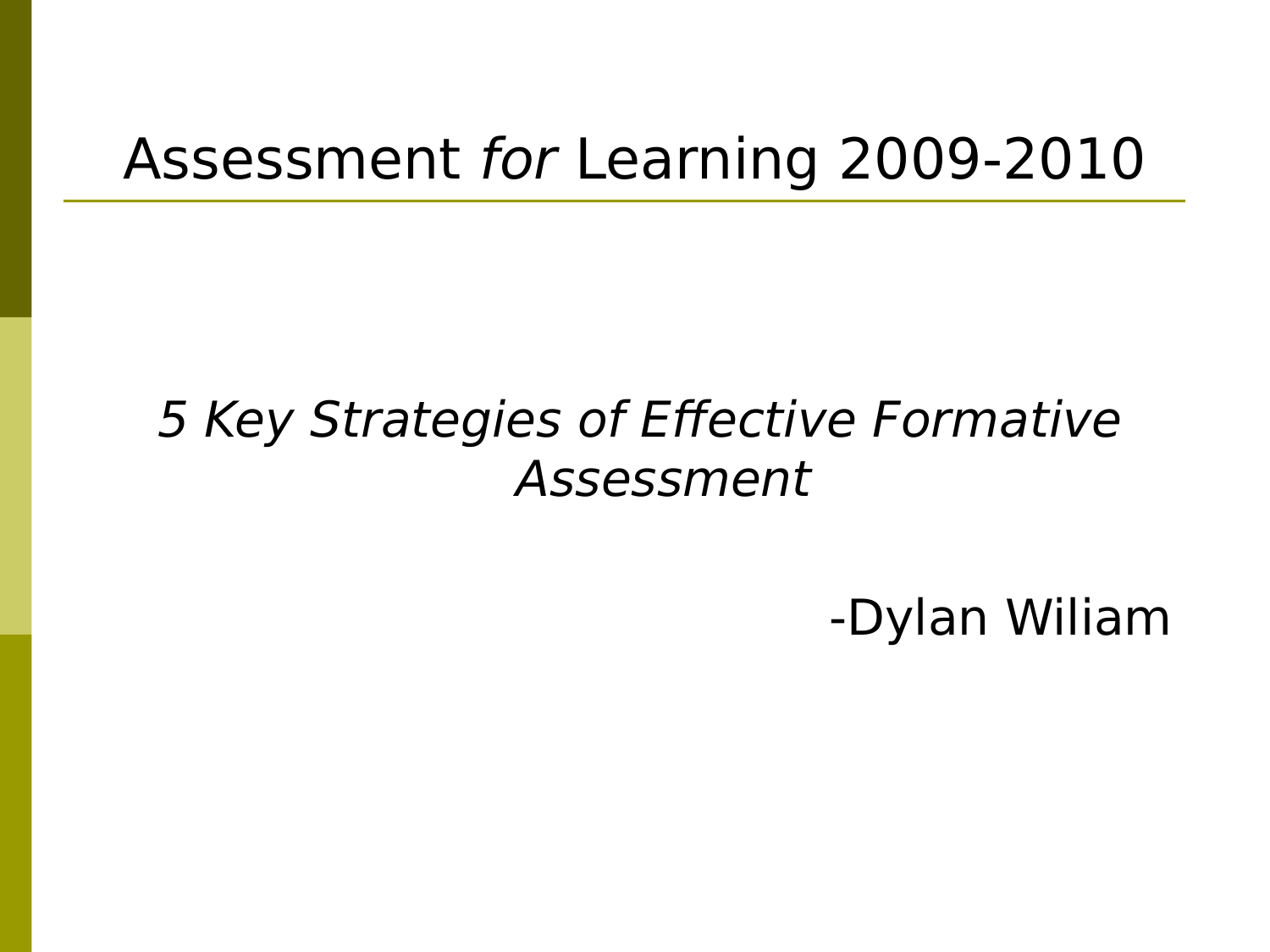

# Assessment for Learning 2009-2010

5 Key Strategies of Effective Formative Assessment

-Dylan Wiliam